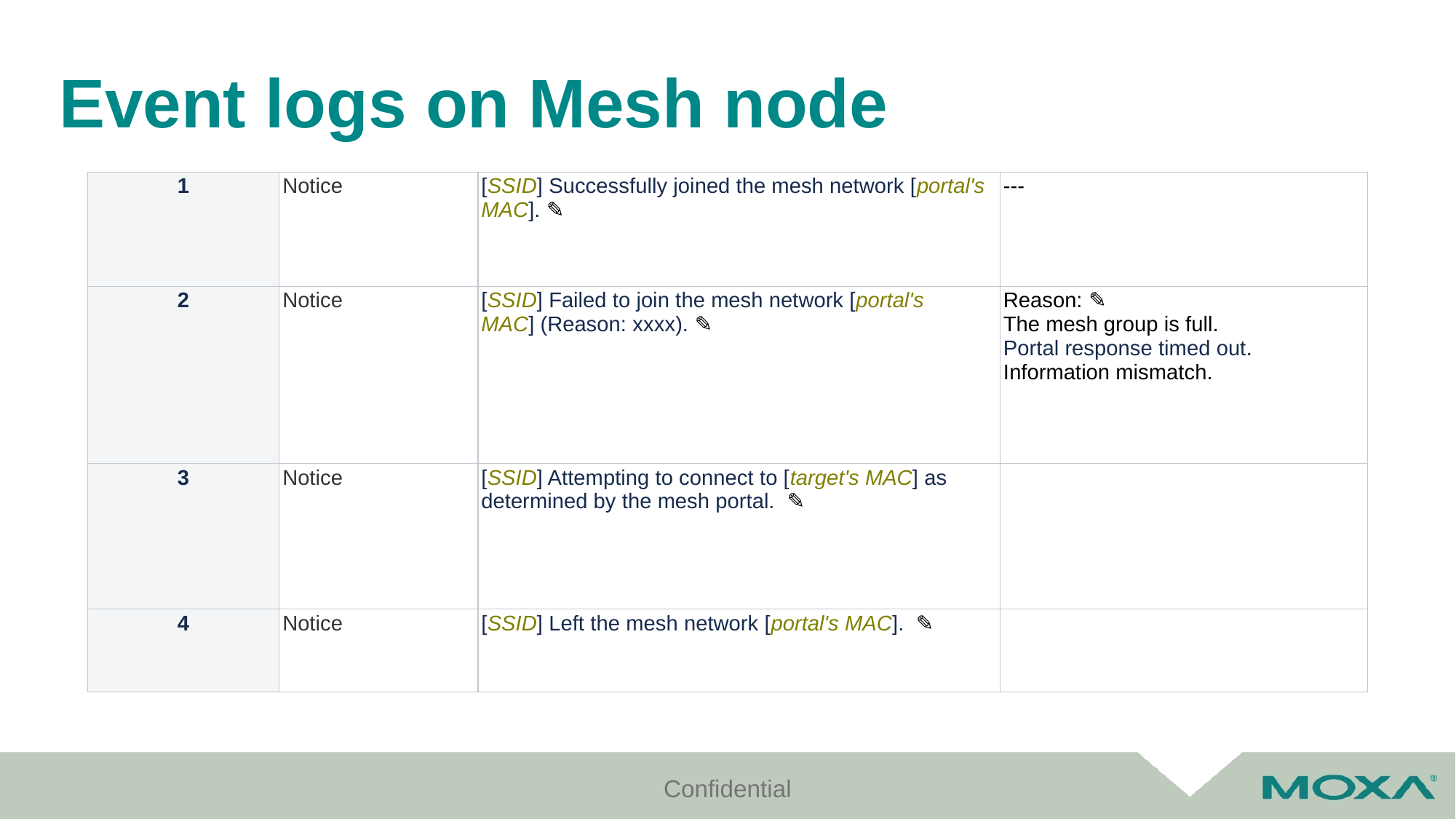

# Event logs on Mesh node
| 1 | Notice | [SSID] Successfully joined the mesh network [portal's MAC]. ✎ | --- |
| --- | --- | --- | --- |
| 2 | Notice | [SSID] Failed to join the mesh network [portal's MAC] (Reason: xxxx). ✎ | Reason: ✎ The mesh group is full. Portal response timed out. Information mismatch. |
| 3 | Notice | [SSID] Attempting to connect to [target's MAC] as determined by the mesh portal.  ✎ |  |
| 4 | Notice | [SSID] Left the mesh network [portal's MAC].  ✎ |  |